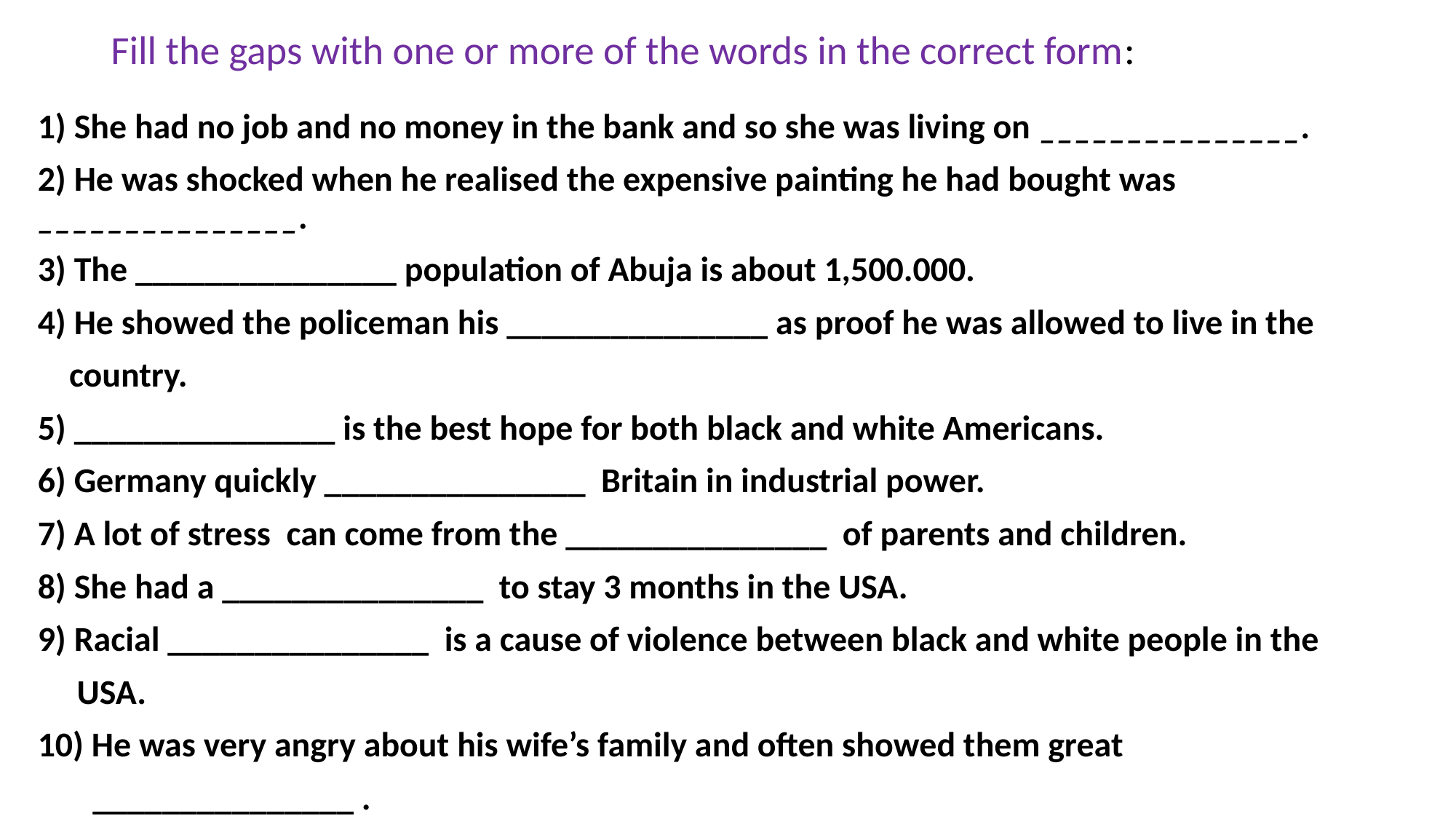

# Fill the gaps with one or more of the words in the correct form:
1) She had no job and no money in the bank and so she was living on _______________.
2) He was shocked when he realised the expensive painting he had bought was _______________.
3) The _______________ population of Abuja is about 1,500.000.
4) He showed the policeman his _______________ as proof he was allowed to live in the
    country.
5) _______________ is the best hope for both black and white Americans.
6) Germany quickly _______________  Britain in industrial power.
7) A lot of stress  can come from the _______________  of parents and children.
8) She had a _______________  to stay 3 months in the USA.
9) Racial _______________  is a cause of violence between black and white people in the
     USA.
10) He was very angry about his wife’s family and often showed them great
       _______________ .